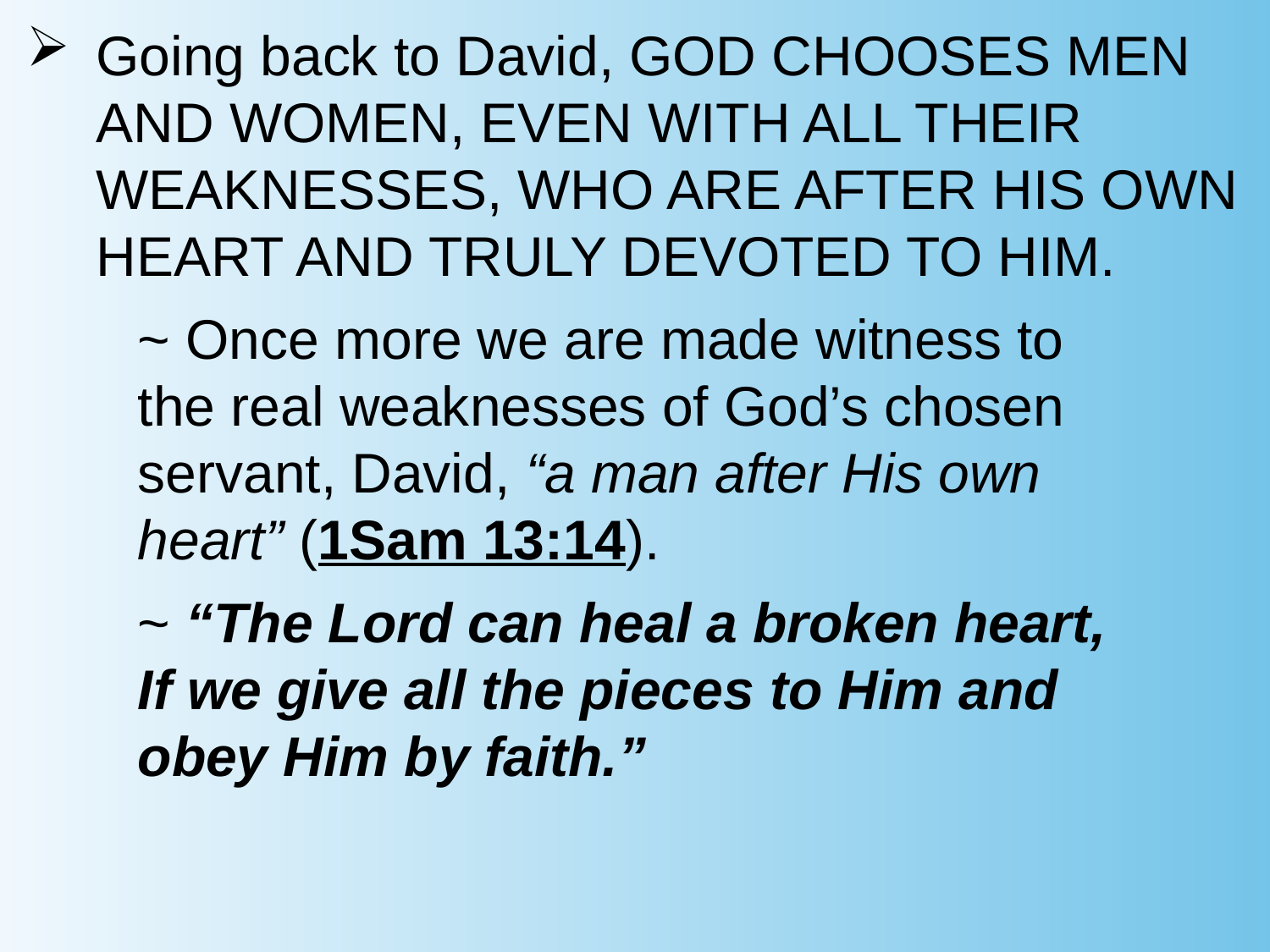

Going back to David, GOD CHOOSES MEN AND WOMEN, EVEN WITH ALL THEIR WEAKNESSES, WHO ARE AFTER HIS OWN HEART AND TRULY DEVOTED TO HIM.
		~ Once more we are made witness to 					the real weaknesses of God’s chosen 					servant, David, “a man after His own 					heart” (1Sam 13:14).
		~ “The Lord can heal a broken heart, 					If we give all the pieces to Him and 					obey Him by faith.”